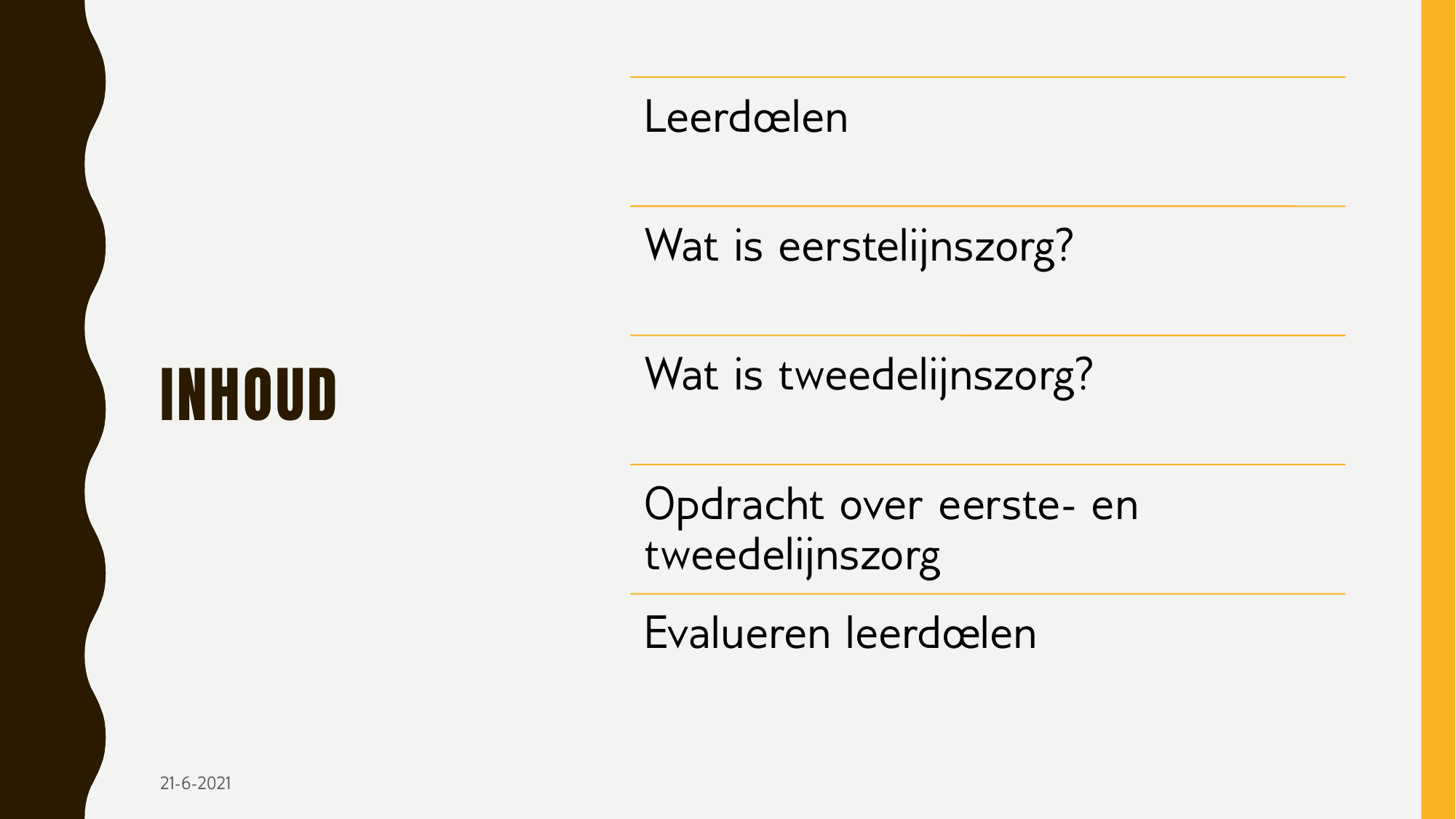

Leerdoelen
Wat is eerstelijnszorg?
Wat is tweedelijnszorg?
Opdracht over eerste- en tweedelijnszorg
Evalueren leerdoelen
# Inhoud
21-6-2021